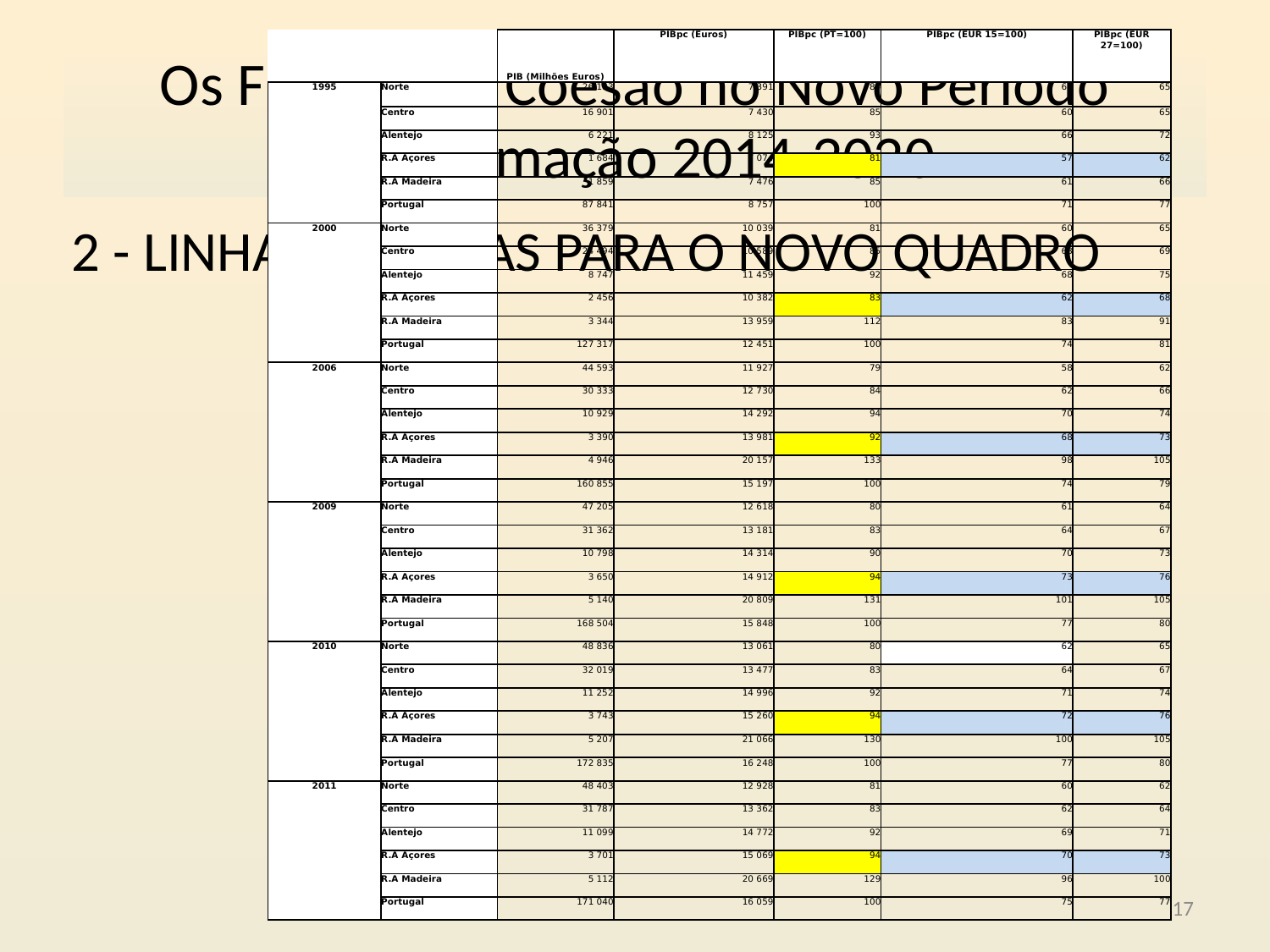

|  |  | PIB (Milhões Euros) | PIBpc (Euros) | PIBpc (PT=100) | PIBpc (EUR 15=100) | PIBpc (EUR 27=100) |
| --- | --- | --- | --- | --- | --- | --- |
| 1995 | Norte | 26 183 | 7 391 | 84 | 60 | 65 |
|  | Centro | 16 901 | 7 430 | 85 | 60 | 65 |
|  | Alentejo | 6 221 | 8 125 | 93 | 66 | 72 |
|  | R.A Açores | 1 684 | 7 074 | 81 | 57 | 62 |
|  | R.A Madeira | 1 859 | 7 476 | 85 | 61 | 66 |
|  | Portugal | 87 841 | 8 757 | 100 | 71 | 77 |
| 2000 | Norte | 36 379 | 10 039 | 81 | 60 | 65 |
|  | Centro | 24 494 | 10 589 | 85 | 63 | 69 |
|  | Alentejo | 8 747 | 11 459 | 92 | 68 | 75 |
|  | R.A Açores | 2 456 | 10 382 | 83 | 62 | 68 |
|  | R.A Madeira | 3 344 | 13 959 | 112 | 83 | 91 |
|  | Portugal | 127 317 | 12 451 | 100 | 74 | 81 |
| 2006 | Norte | 44 593 | 11 927 | 79 | 58 | 62 |
|  | Centro | 30 333 | 12 730 | 84 | 62 | 66 |
|  | Alentejo | 10 929 | 14 292 | 94 | 70 | 74 |
|  | R.A Açores | 3 390 | 13 981 | 92 | 68 | 73 |
|  | R.A Madeira | 4 946 | 20 157 | 133 | 98 | 105 |
|  | Portugal | 160 855 | 15 197 | 100 | 74 | 79 |
| 2009 | Norte | 47 205 | 12 618 | 80 | 61 | 64 |
|  | Centro | 31 362 | 13 181 | 83 | 64 | 67 |
|  | Alentejo | 10 798 | 14 314 | 90 | 70 | 73 |
|  | R.A Açores | 3 650 | 14 912 | 94 | 73 | 76 |
|  | R.A Madeira | 5 140 | 20 809 | 131 | 101 | 105 |
|  | Portugal | 168 504 | 15 848 | 100 | 77 | 80 |
| 2010 | Norte | 48 836 | 13 061 | 80 | 62 | 65 |
|  | Centro | 32 019 | 13 477 | 83 | 64 | 67 |
|  | Alentejo | 11 252 | 14 996 | 92 | 71 | 74 |
|  | R.A Açores | 3 743 | 15 260 | 94 | 72 | 76 |
|  | R.A Madeira | 5 207 | 21 066 | 130 | 100 | 105 |
|  | Portugal | 172 835 | 16 248 | 100 | 77 | 80 |
| 2011 | Norte | 48 403 | 12 928 | 81 | 60 | 62 |
|  | Centro | 31 787 | 13 362 | 83 | 62 | 64 |
|  | Alentejo | 11 099 | 14 772 | 92 | 69 | 71 |
|  | R.A Açores | 3 701 | 15 069 | 94 | 70 | 73 |
|  | R.A Madeira | 5 112 | 20 669 | 129 | 96 | 100 |
|  | Portugal | 171 040 | 16 059 | 100 | 75 | 77 |
# Os Fundos de Coesão no Novo Período Programação 2014-2020
2 - LINHAS MESTRAS PARA O NOVO QUADRO
17